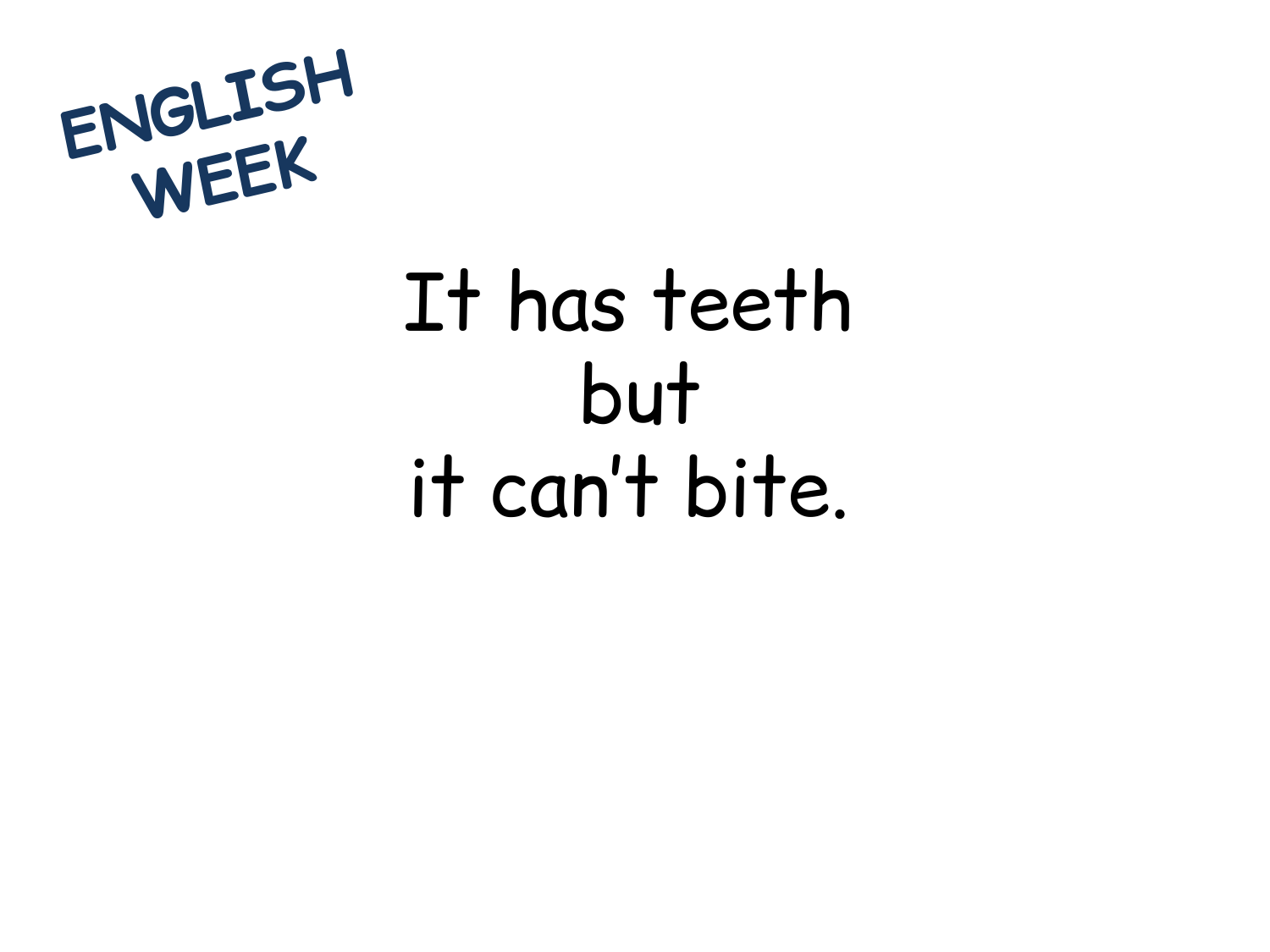

#
English week
It has teeth
 but
 it can’t bite.